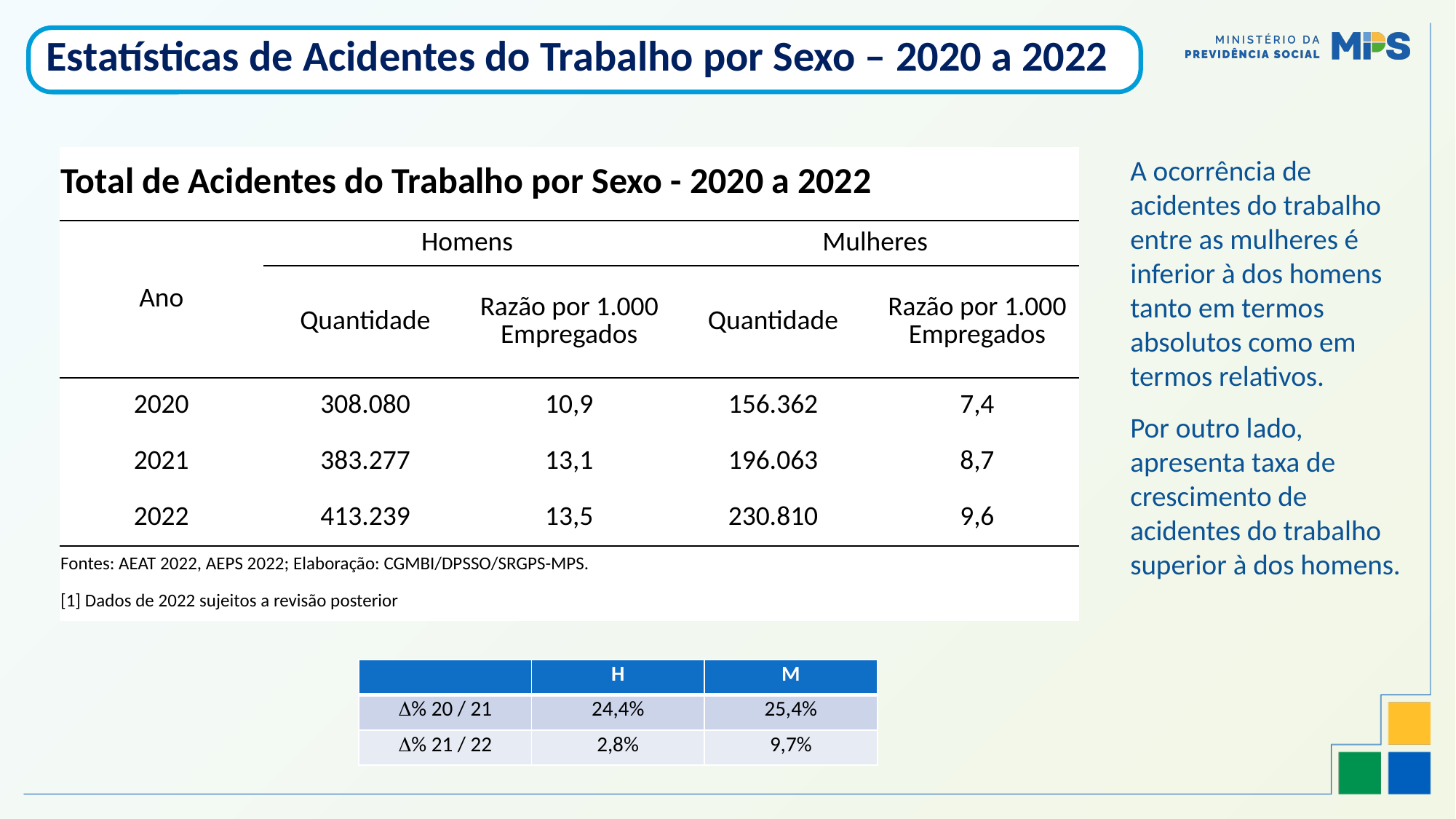

Estatísticas de Acidentes do Trabalho por Sexo – 2020 a 2022
A ocorrência de acidentes do trabalho entre as mulheres é inferior à dos homens tanto em termos absolutos como em termos relativos.
Por outro lado, apresenta taxa de crescimento de acidentes do trabalho superior à dos homens.
| Total de Acidentes do Trabalho por Sexo - 2020 a 2022 |  |  |  |  |
| --- | --- | --- | --- | --- |
| Ano | Homens |  | Mulheres |  |
|  | Quantidade | Razão por 1.000 Empregados | Quantidade | Razão por 1.000 Empregados |
| 2020 | 308.080 | 10,9 | 156.362 | 7,4 |
| 2021 | 383.277 | 13,1 | 196.063 | 8,7 |
| 2022 | 413.239 | 13,5 | 230.810 | 9,6 |
| Fontes: AEAT 2022, AEPS 2022; Elaboração: CGMBI/DPSSO/SRGPS-MPS. |  |  |  |  |
| [1] Dados de 2022 sujeitos a revisão posterior |  |  |  |  |
|  | H | M |
| --- | --- | --- |
| Δ% 20 / 21 | 24,4% | 25,4% |
| Δ% 21 / 22 | 2,8% | 9,7% |